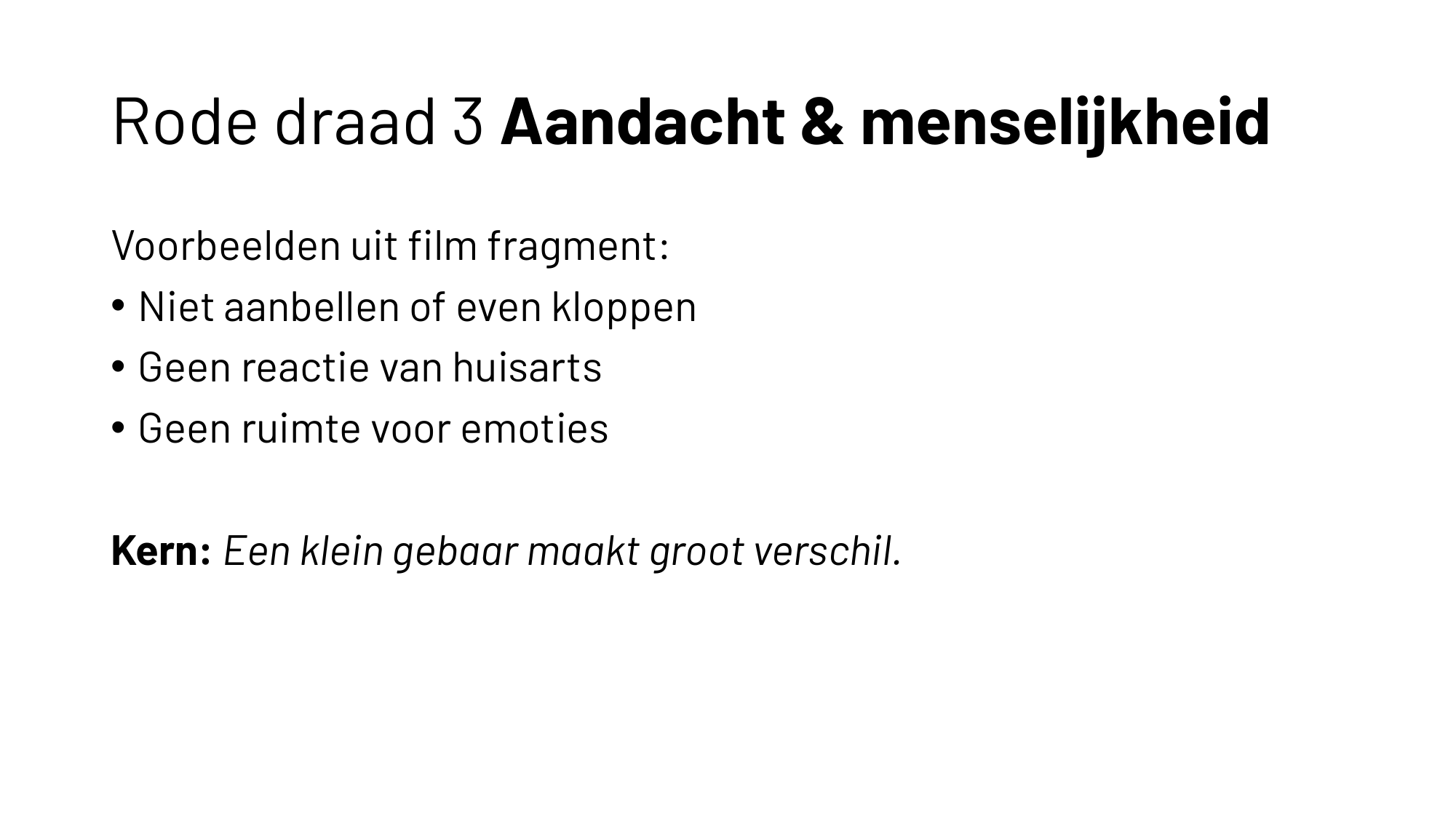

# Rode draad 3 Aandacht & menselijkheid
Voorbeelden uit film fragment:
Niet aanbellen of even kloppen
Geen reactie van huisarts
Geen ruimte voor emoties

Kern: Een klein gebaar maakt groot verschil.